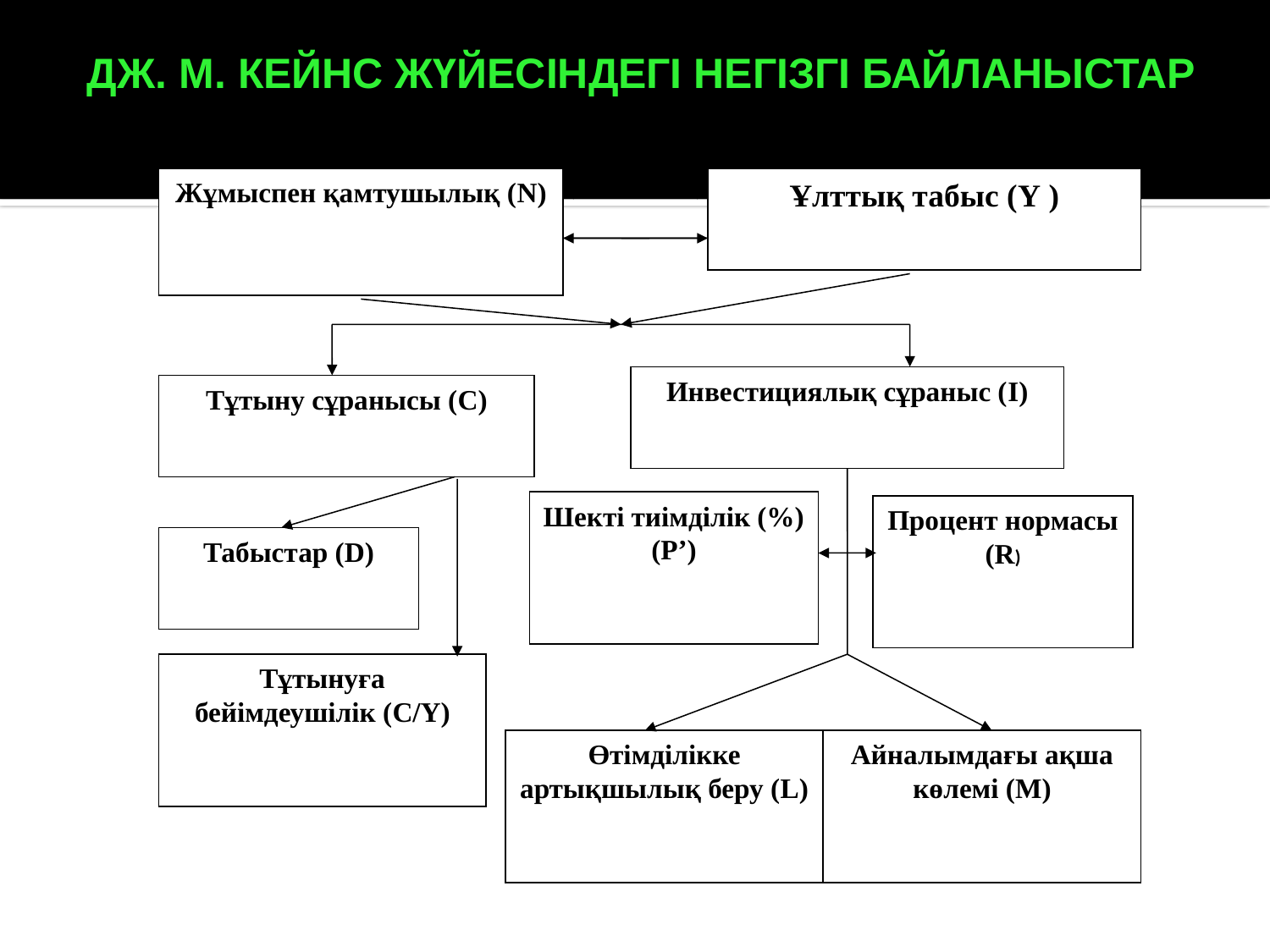

Дж. М. Кейнс жүйесіндегі негізгі байланыстар

Жұмыспен қамтушылық (N)
Ұлттық табыс (Y )

Инвестициялық сұраныс (I)
Тұтыну сұранысы (C)

Шекті тиімділік (%) (P’)
Процент нормасы (R)
Табыстар (D)

Тұтынуға бейімдеушілік (C/Y)

Өтімділікке артықшылық беру (L)
Айналымдағы ақша көлемі (M)